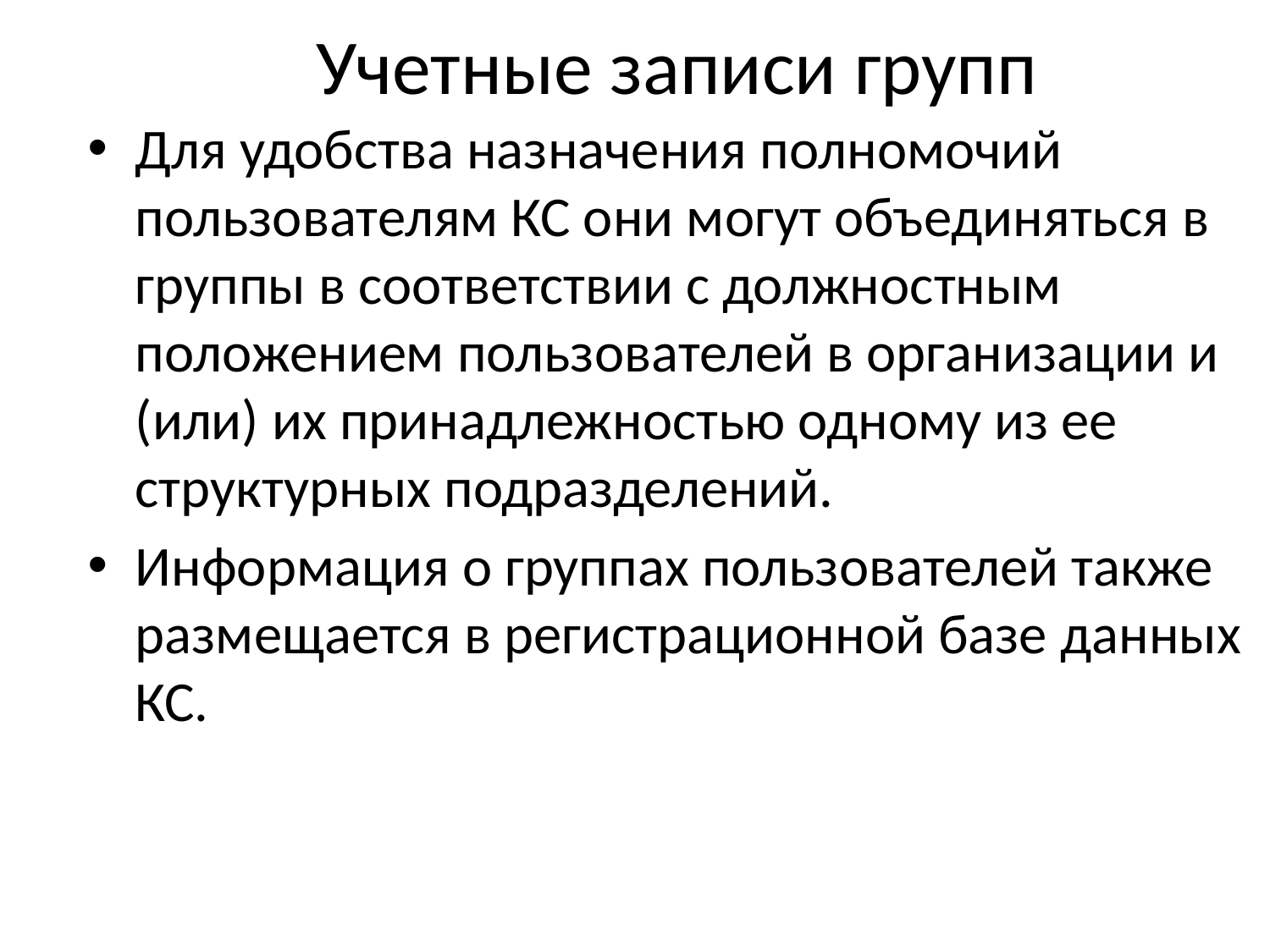

# Учетные записи групп
Для удобства назначения полномочий пользователям КС они могут объединяться в группы в соответствии с должностным положением пользователей в организации и (или) их принадлежностью одному из ее структурных подразделений.
Информация о группах пользователей также размещается в регистрационной базе данных КС.